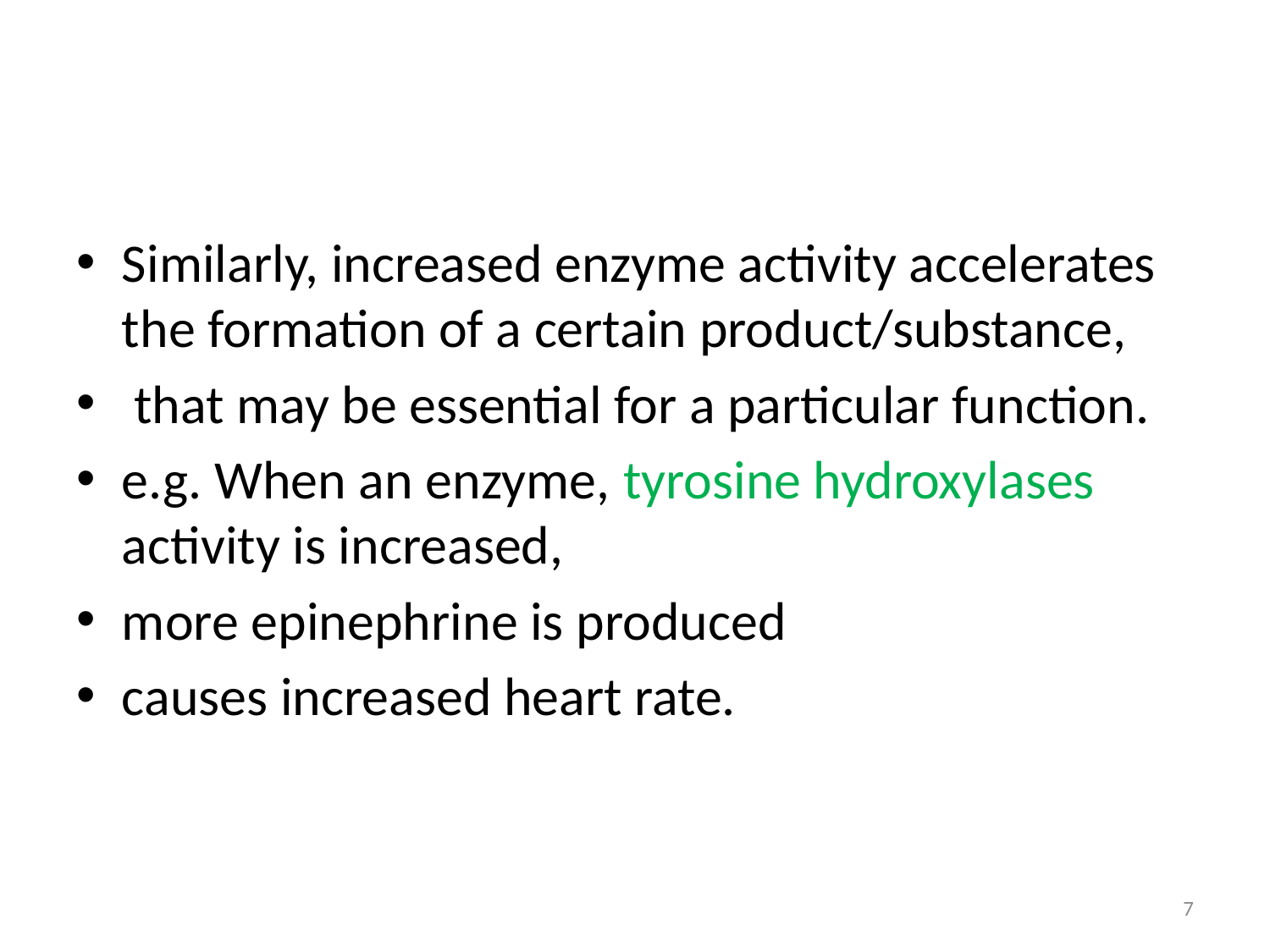

#
Similarly, increased enzyme activity accelerates the formation of a certain product/substance,
 that may be essential for a particular function.
e.g. When an enzyme, tyrosine hydroxylases activity is increased,
more epinephrine is produced
causes increased heart rate.

7